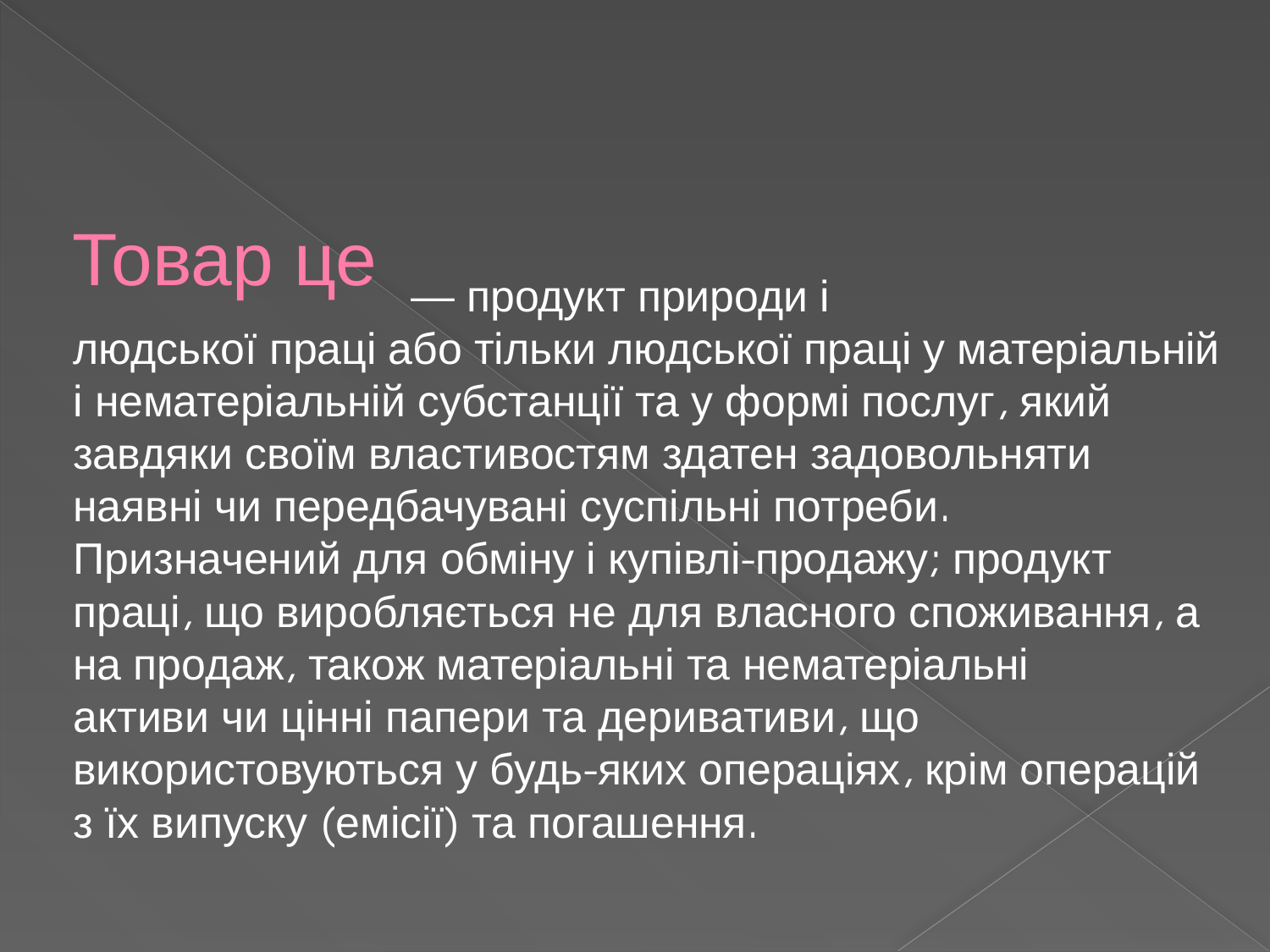

# Товар це
                            — продукт природи і людської праці або тільки людської праці у матеріальній і нематеріальній субстанції та у формі послуг, який завдяки своїм властивостям здатен задовольняти наявні чи передбачувані суспільні потреби. Призначений для обміну і купівлі-продажу; продукт праці, що виробляється не для власного споживання, а на продаж, також матеріальні та нематеріальні активи чи цінні папери та деривативи, що використовуються у будь-яких операціях, крім операцій з їх випуску (емісії) та погашення.